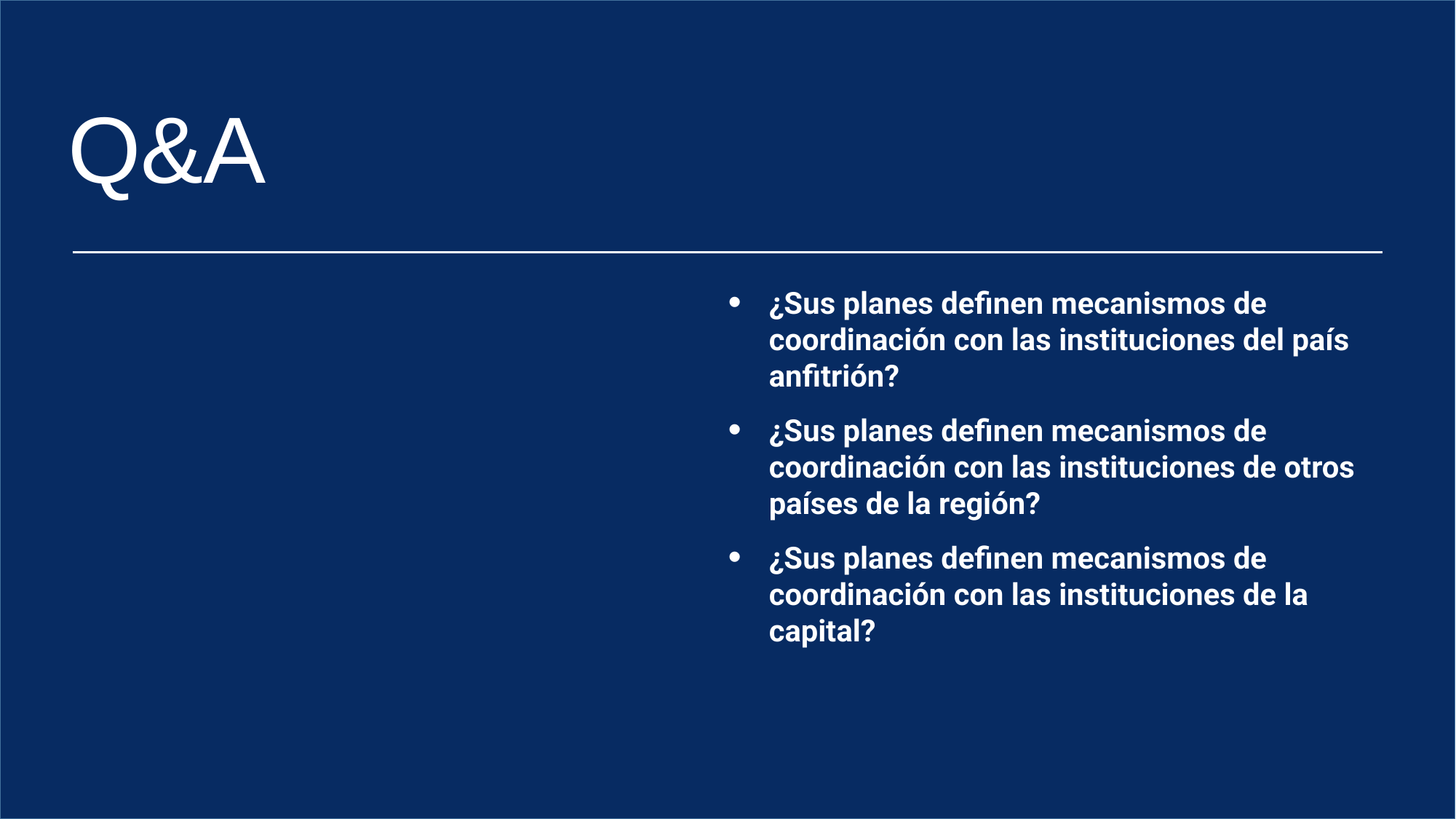

Q&A
¿Sus planes definen mecanismos de coordinación con las instituciones del país anfitrión?
¿Sus planes definen mecanismos de coordinación con las instituciones de otros países de la región?
¿Sus planes definen mecanismos de coordinación con las instituciones de la capital?